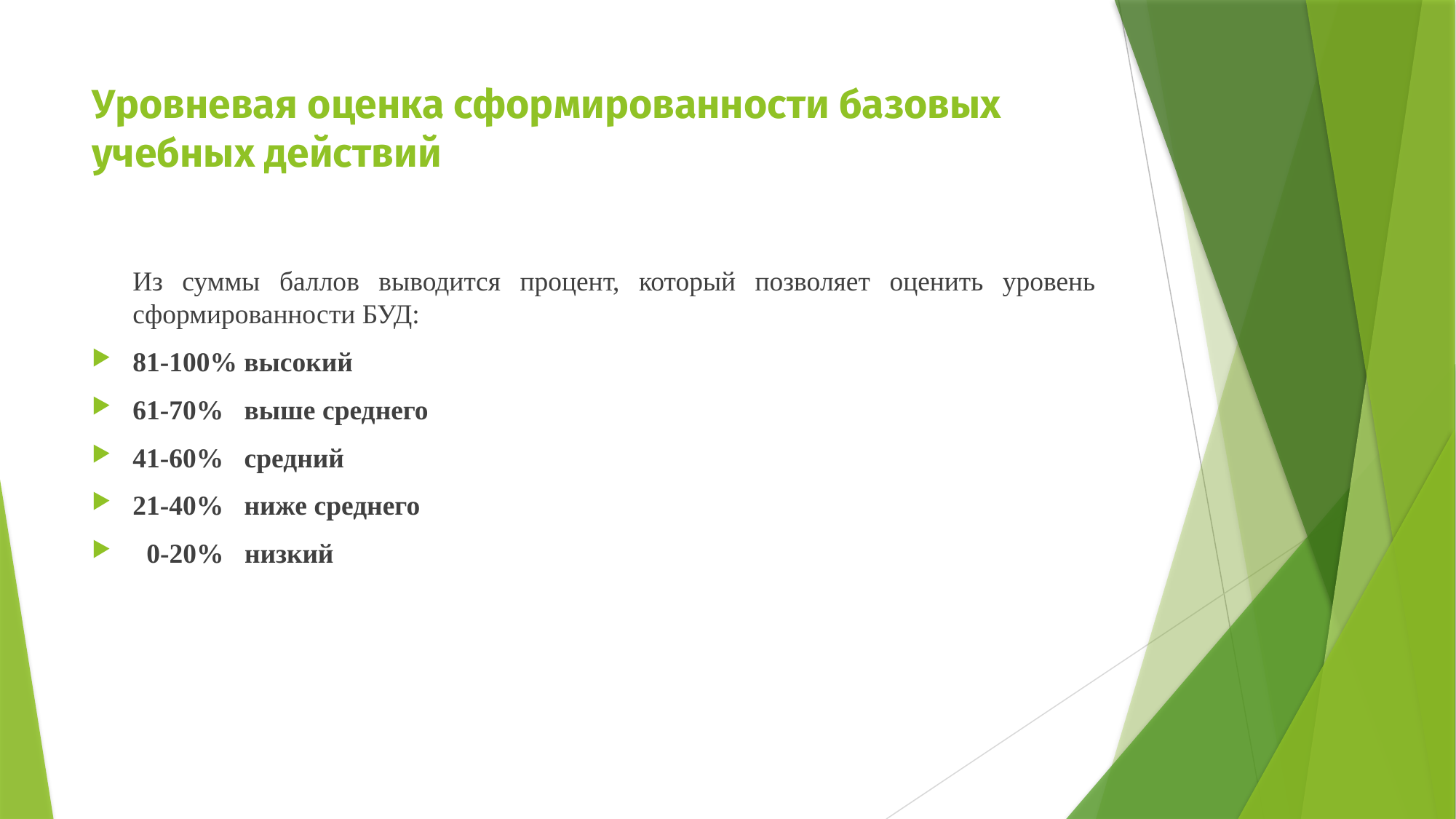

# Уровневая оценка сформированности базовых учебных действий
Из суммы баллов выводится процент, который позволяет оценить уровень сформированности БУД:
81-100% высокий
61-70%   выше среднего
41-60%   средний
21-40%   ниже среднего
  0-20%   низкий